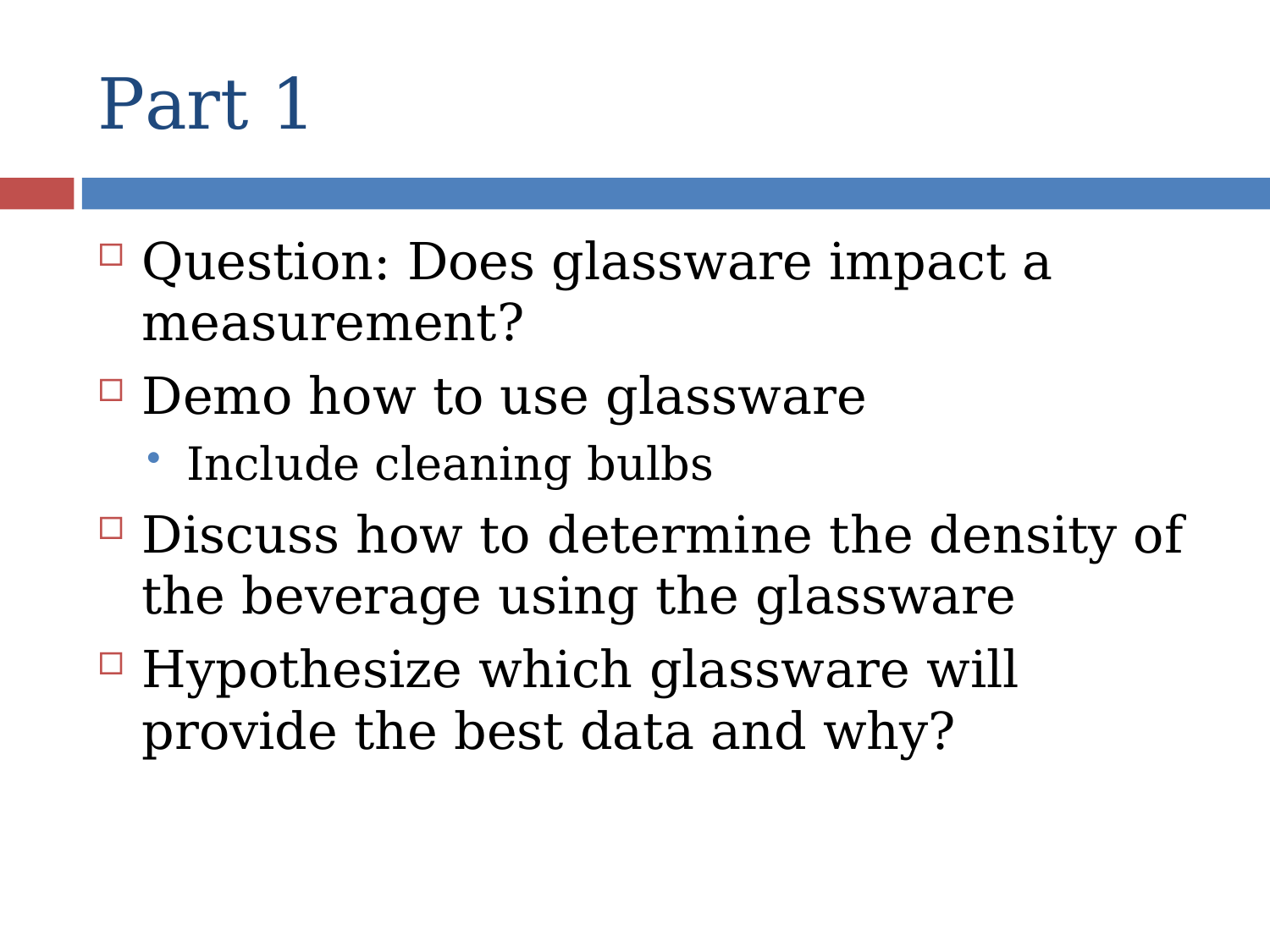

# Part 1
Question: Does glassware impact a measurement?
Demo how to use glassware
Include cleaning bulbs
Discuss how to determine the density of the beverage using the glassware
Hypothesize which glassware will provide the best data and why?